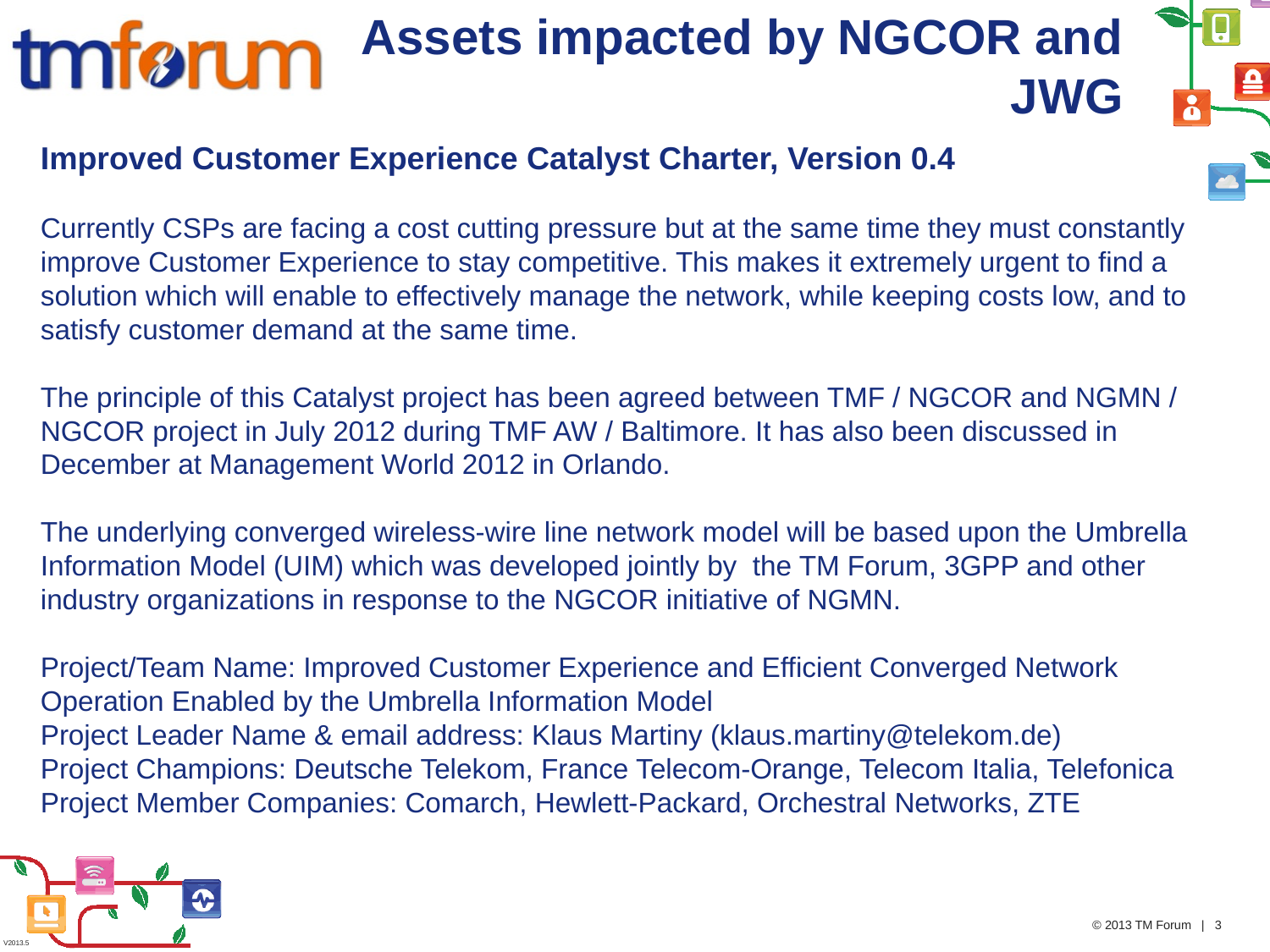

# Assets impacted by NGCOR and JWG
Improved Customer Experience Catalyst Charter, Version 0.4

Currently CSPs are facing a cost cutting pressure but at the same time they must constantly improve Customer Experience to stay competitive. This makes it extremely urgent to find a solution which will enable to effectively manage the network, while keeping costs low, and to satisfy customer demand at the same time.

The principle of this Catalyst project has been agreed between TMF / NGCOR and NGMN / NGCOR project in July 2012 during TMF AW / Baltimore. It has also been discussed in December at Management World 2012 in Orlando.

The underlying converged wireless-wire line network model will be based upon the Umbrella Information Model (UIM) which was developed jointly by  the TM Forum, 3GPP and other industry organizations in response to the NGCOR initiative of NGMN.

Project/Team Name: Improved Customer Experience and Efficient Converged Network Operation Enabled by the Umbrella Information Model
Project Leader Name & email address: Klaus Martiny (klaus.martiny@telekom.de)
Project Champions: Deutsche Telekom, France Telecom-Orange, Telecom Italia, Telefonica
Project Member Companies: Comarch, Hewlett-Packard, Orchestral Networks, ZTE